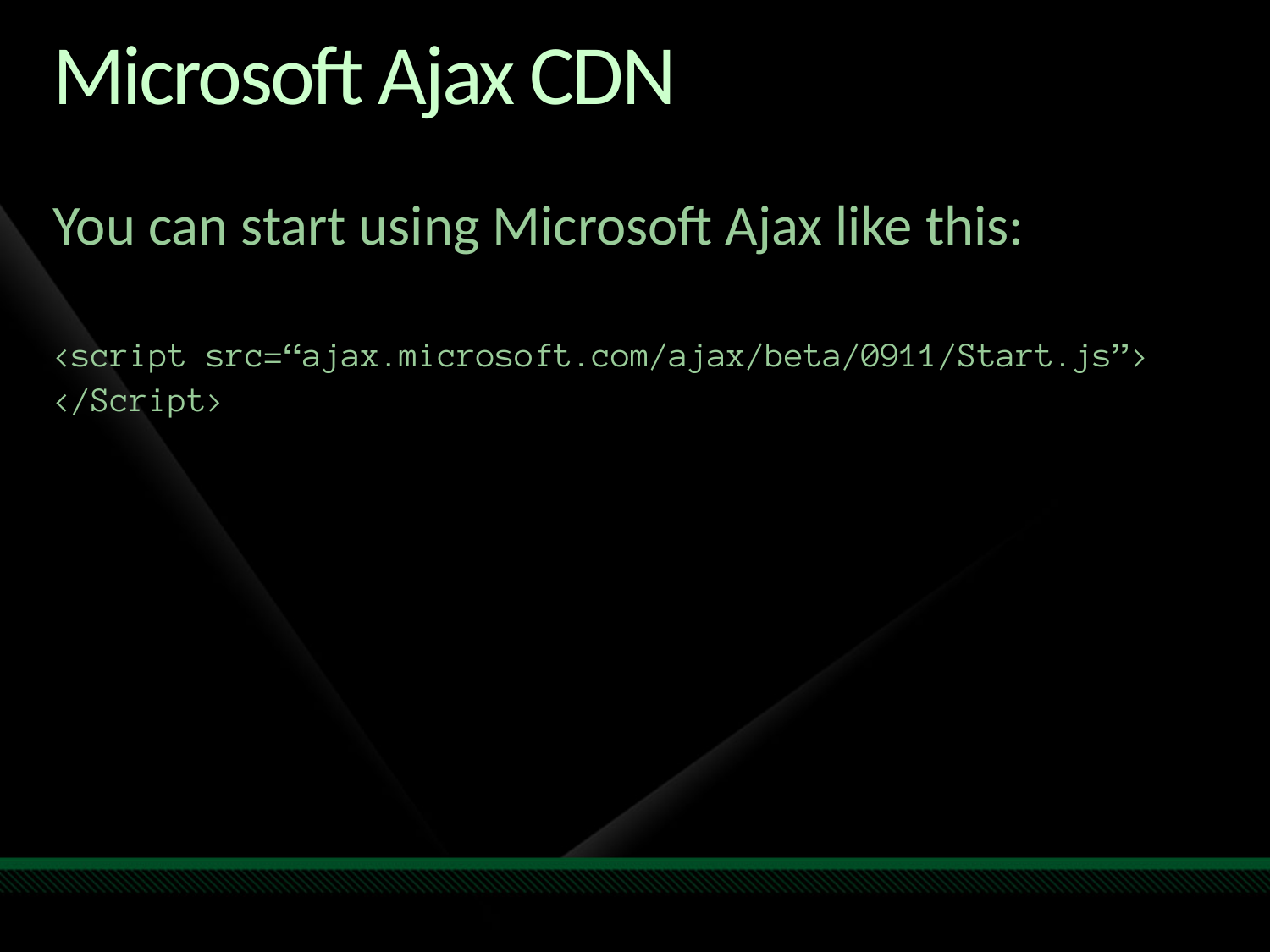

# Microsoft Ajax CDN
You can start using Microsoft Ajax like this:

<script src=“ajax.microsoft.com/ajax/beta/0911/Start.js”>
</Script>